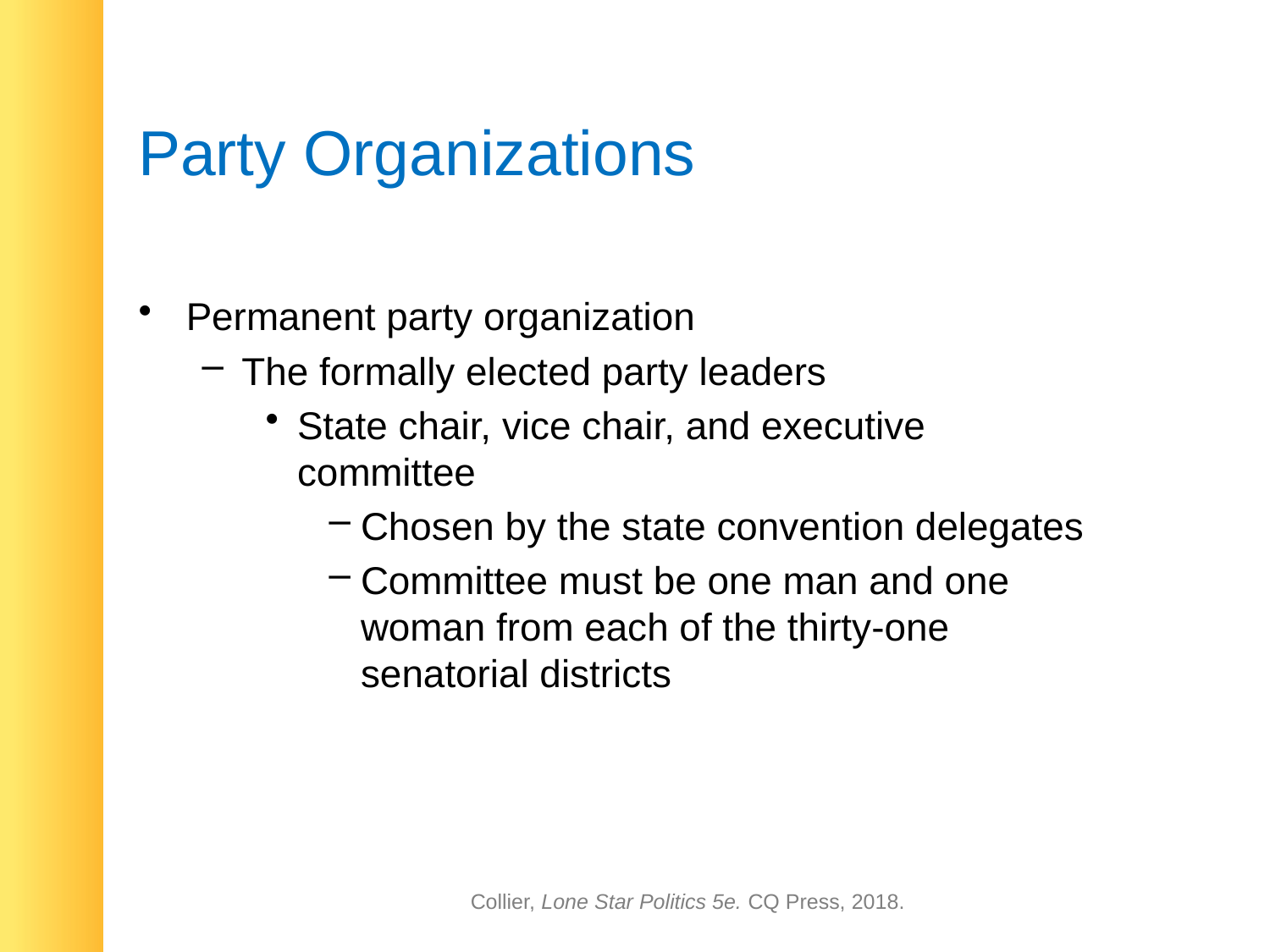

# Party Organizations
Permanent party organization
The formally elected party leaders
State chair, vice chair, and executive committee
Chosen by the state convention delegates
Committee must be one man and one woman from each of the thirty-one senatorial districts
Collier, Lone Star Politics 5e. CQ Press, 2018.